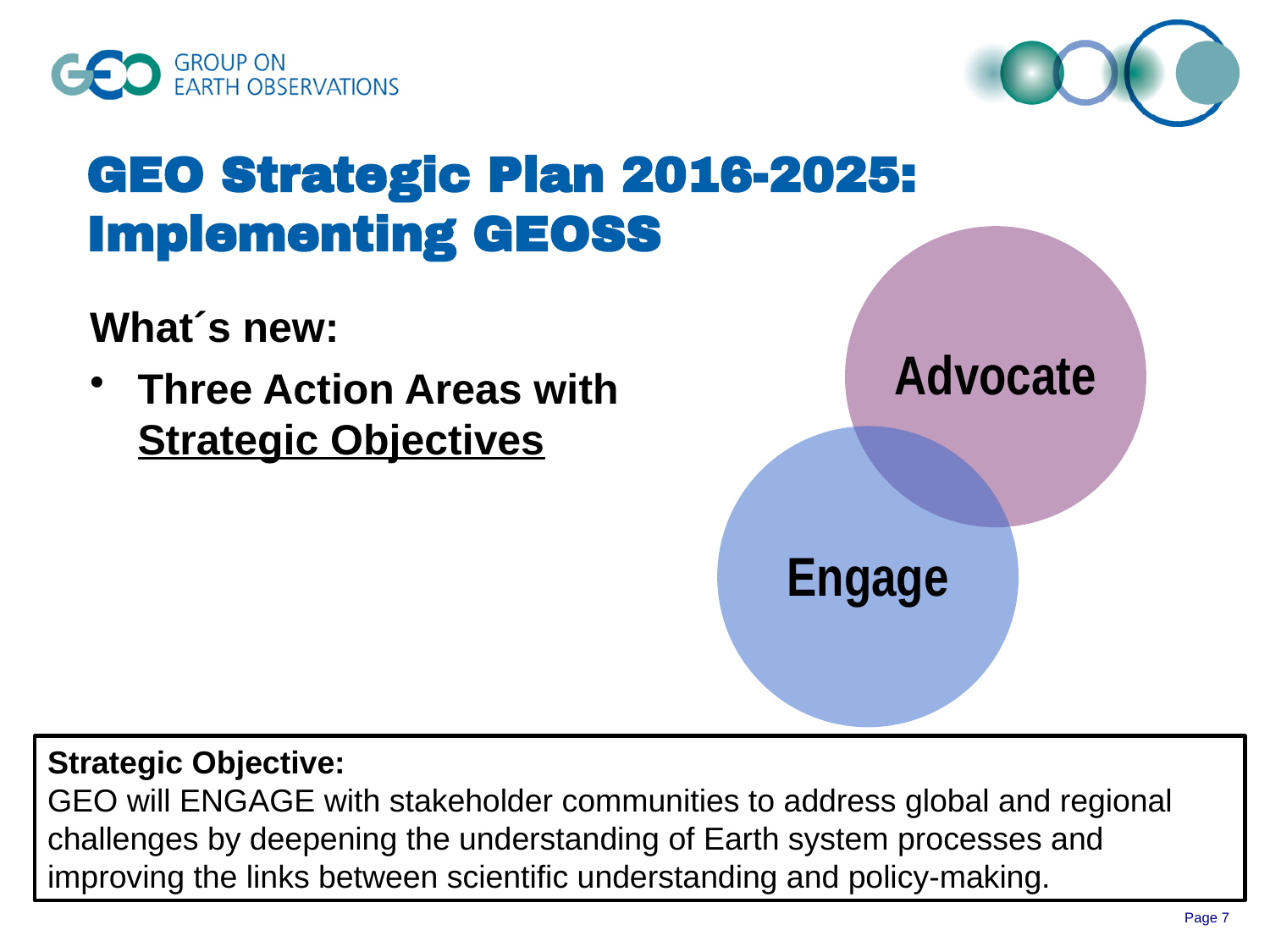

# GEO Strategic Plan 2016-2025: Implementing GEOSS

Advocate
What´s new:
Three Action Areas with Strategic Objectives

Engage
Strategic Objective:
GEO will ENGAGE with stakeholder communities to address global and regional challenges by deepening the understanding of Earth system processes and improving the links between scientific understanding and policy-making.